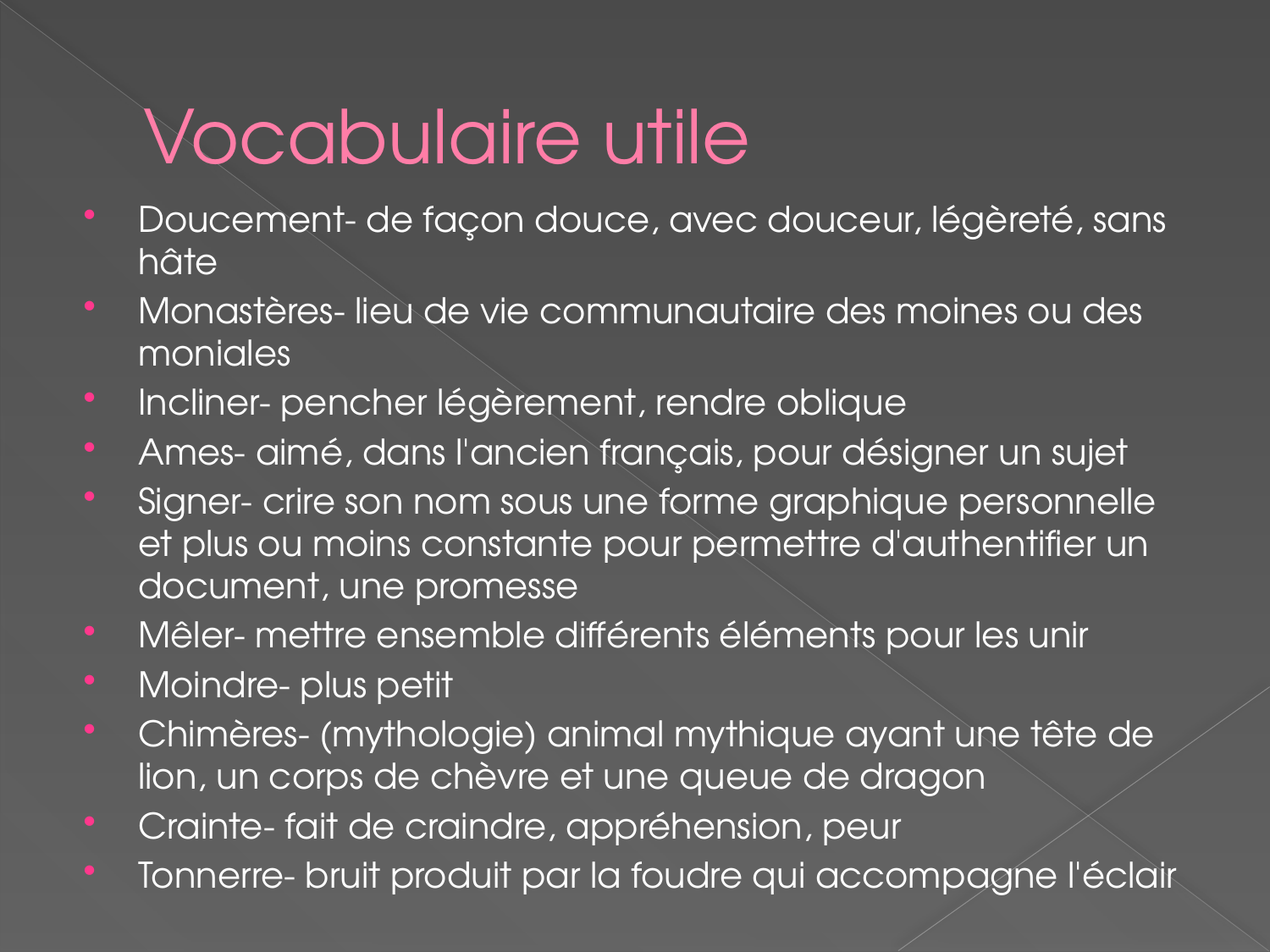

# Vocabulaire utile
Doucement- de façon douce, avec douceur, légèreté, sans hâte
Monastères- lieu de vie communautaire des moines ou des moniales
Incliner- pencher légèrement, rendre oblique
Ames- aimé, dans l'ancien français, pour désigner un sujet
Signer- crire son nom sous une forme graphique personnelle et plus ou moins constante pour permettre d'authentifier un document, une promesse
Mêler- mettre ensemble différents éléments pour les unir
Moindre- plus petit
Chimères- (mythologie) animal mythique ayant une tête de lion, un corps de chèvre et une queue de dragon
Crainte- fait de craindre, appréhension, peur
Tonnerre- bruit produit par la foudre qui accompagne l'éclair